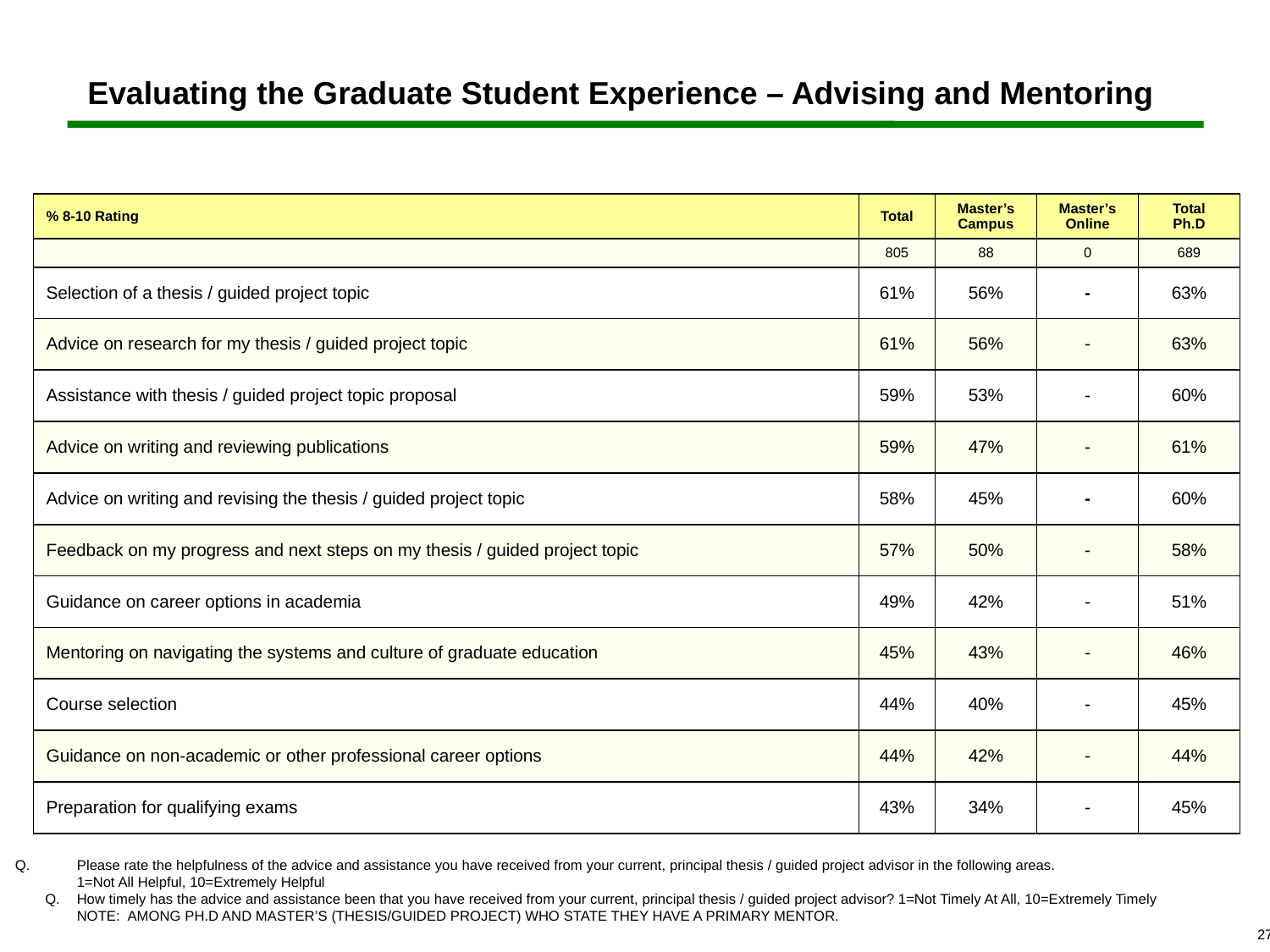

# Evaluating the Graduate Student Experience – Advising and Mentoring
| % 8-10 Rating | Total | Master’s Campus | Master’s Online | Total Ph.D |
| --- | --- | --- | --- | --- |
|  | 805 | 88 | 0 | 689 |
| Selection of a thesis / guided project topic | 61% | 56% | - | 63% |
| Advice on research for my thesis / guided project topic | 61% | 56% | - | 63% |
| Assistance with thesis / guided project topic proposal | 59% | 53% | - | 60% |
| Advice on writing and reviewing publications | 59% | 47% | - | 61% |
| Advice on writing and revising the thesis / guided project topic | 58% | 45% | - | 60% |
| Feedback on my progress and next steps on my thesis / guided project topic | 57% | 50% | - | 58% |
| Guidance on career options in academia | 49% | 42% | - | 51% |
| Mentoring on navigating the systems and culture of graduate education | 45% | 43% | - | 46% |
| Course selection | 44% | 40% | - | 45% |
| Guidance on non-academic or other professional career options | 44% | 42% | - | 44% |
| Preparation for qualifying exams | 43% | 34% | - | 45% |
 	Please rate the helpfulness of the advice and assistance you have received from your current, principal thesis / guided project advisor in the following areas.
	1=Not All Helpful, 10=Extremely Helpful
Q.	How timely has the advice and assistance been that you have received from your current, principal thesis / guided project advisor? 1=Not Timely At All, 10=Extremely Timely
	NOTE:  AMONG PH.D AND MASTER’S (THESIS/GUIDED PROJECT) WHO STATE THEY HAVE A PRIMARY MENTOR.